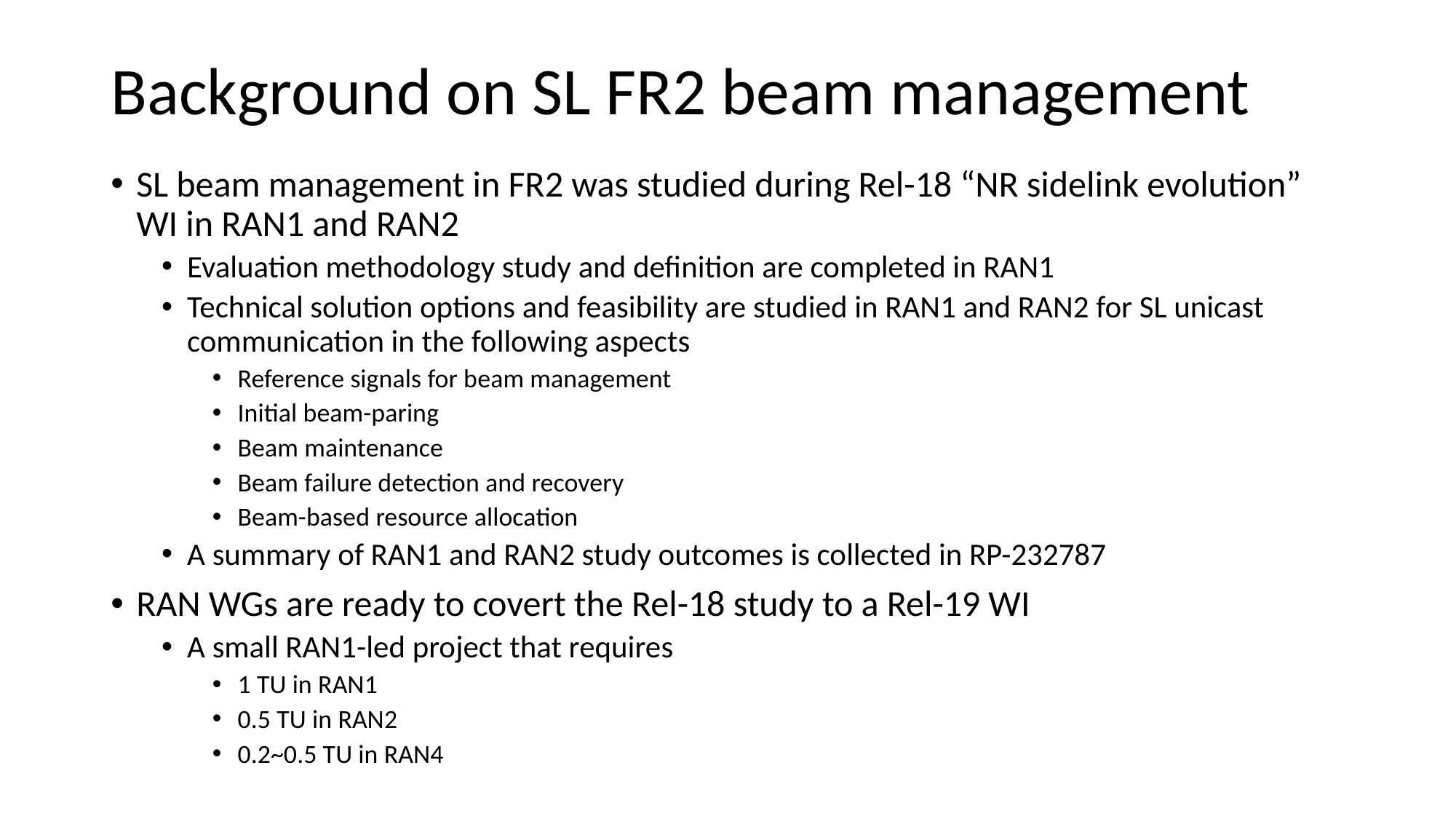

# Background on SL FR2 beam management
SL beam management in FR2 was studied during Rel-18 “NR sidelink evolution” WI in RAN1 and RAN2
Evaluation methodology study and definition are completed in RAN1
Technical solution options and feasibility are studied in RAN1 and RAN2 for SL unicast communication in the following aspects
Reference signals for beam management
Initial beam-paring
Beam maintenance
Beam failure detection and recovery
Beam-based resource allocation
A summary of RAN1 and RAN2 study outcomes is collected in RP-232787
RAN WGs are ready to covert the Rel-18 study to a Rel-19 WI
A small RAN1-led project that requires
1 TU in RAN1
0.5 TU in RAN2
0.2~0.5 TU in RAN4